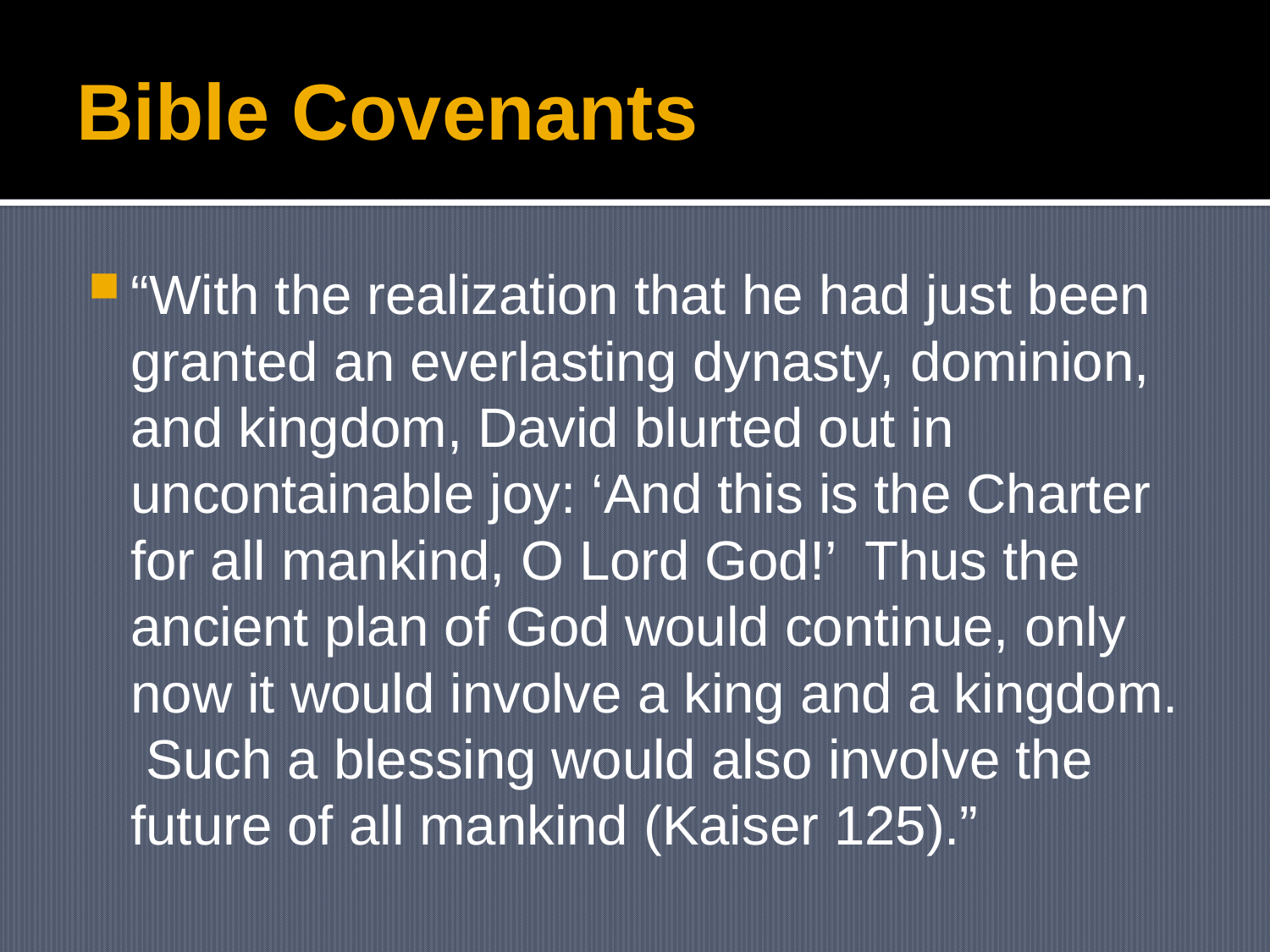

# Bible Covenants
“With the realization that he had just been granted an everlasting dynasty, dominion, and kingdom, David blurted out in uncontainable joy: ‘And this is the Charter for all mankind, O Lord God!’  Thus the ancient plan of God would continue, only now it would involve a king and a kingdom.  Such a blessing would also involve the future of all mankind (Kaiser 125).”